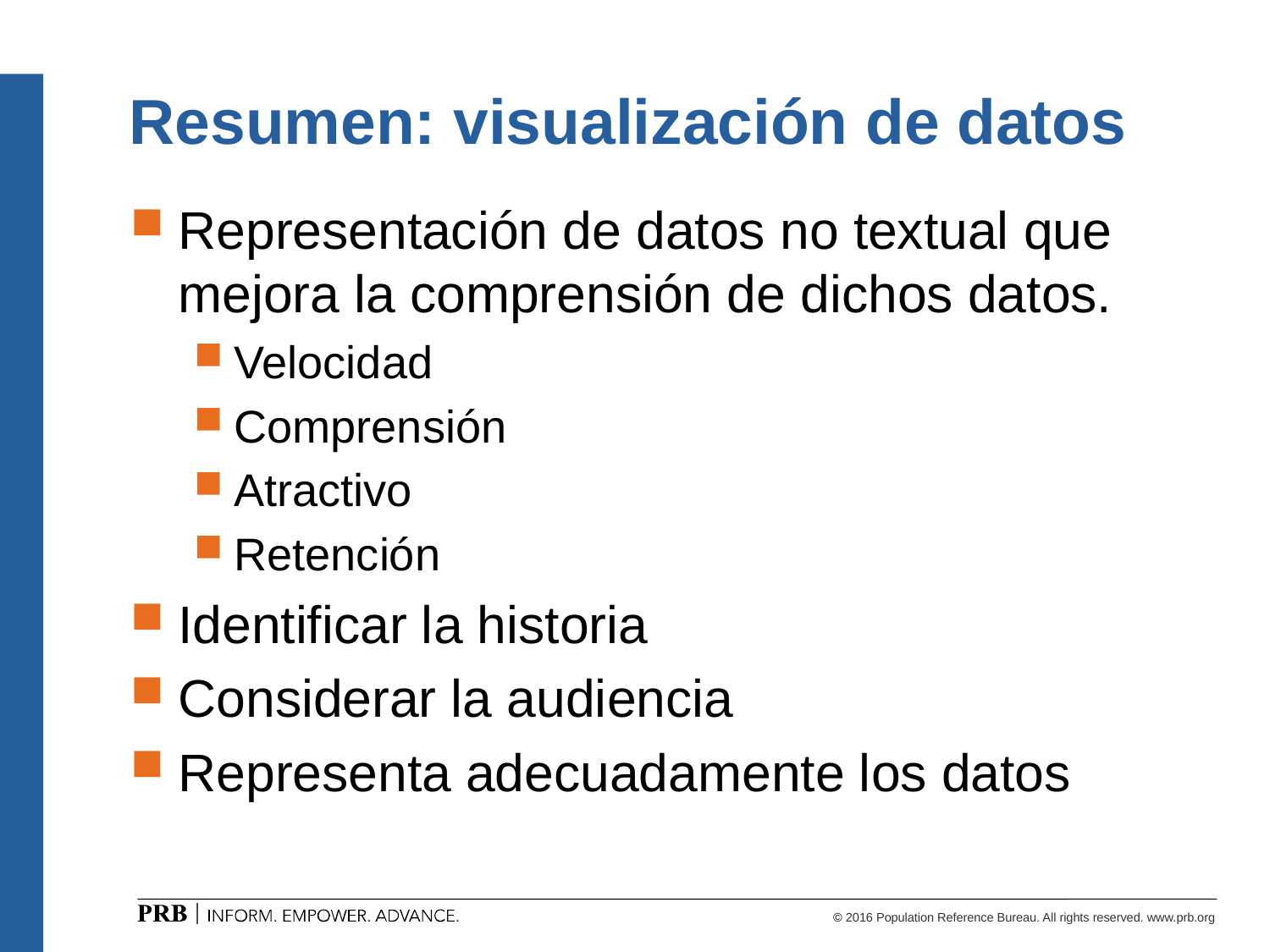

# Resumen: visualización de datos
Representación de datos no textual que mejora la comprensión de dichos datos.
Velocidad
Comprensión
Atractivo
Retención
Identificar la historia
Considerar la audiencia
Representa adecuadamente los datos